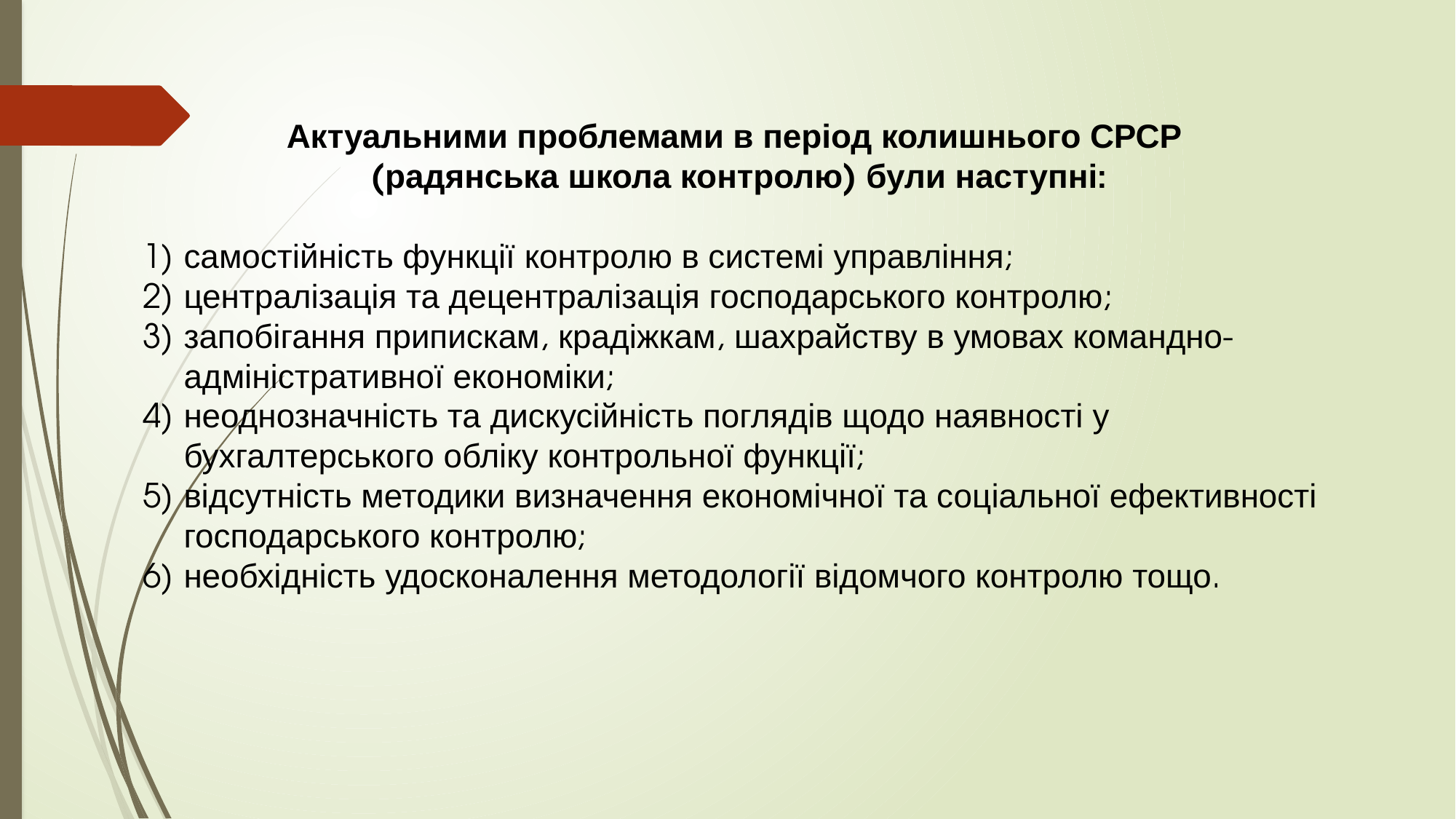

Актуальними проблемами в період колишнього СРСР
(радянська школа контролю) були наступні:

самостійність функції контролю в системі управління;
централізація та децентралізація господарського контролю;
запобігання припискам, крадіжкам, шахрайству в умовах командно-адміністративної економіки;
неоднозначність та дискусійність поглядів щодо наявності у бухгалтерського обліку контрольної функції;
відсутність методики визначення економічної та соціальної ефективності господарського контролю;
необхідність удосконалення методології відомчого контролю тощо.